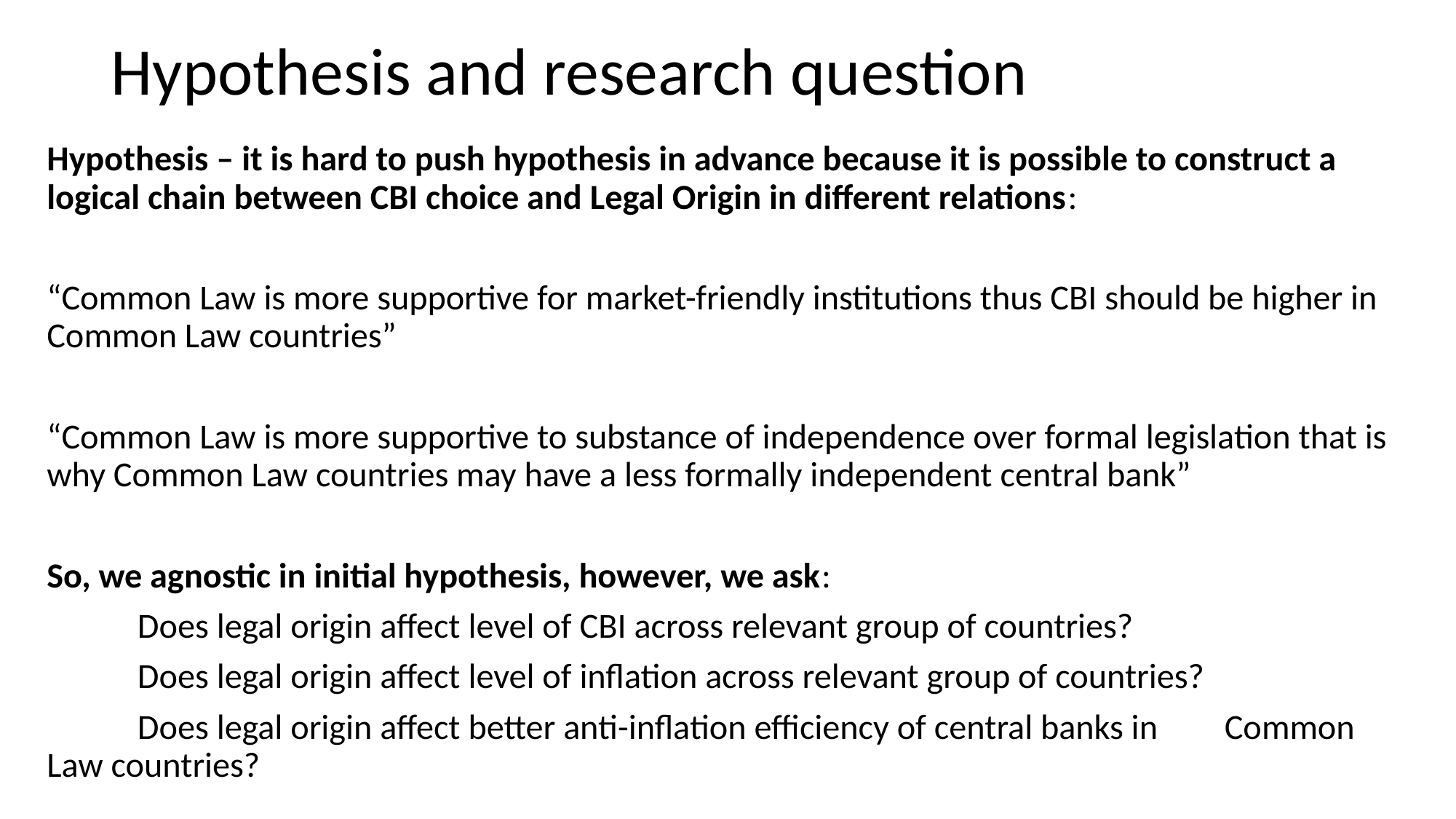

# Hypothesis and research question
Hypothesis – it is hard to push hypothesis in advance because it is possible to construct a logical chain between CBI choice and Legal Origin in different relations:

“Common Law is more supportive for market-friendly institutions thus CBI should be higher in Common Law countries”

“Common Law is more supportive to substance of independence over formal legislation that is why Common Law countries may have a less formally independent central bank”

So, we agnostic in initial hypothesis, however, we ask:
	Does legal origin affect level of CBI across relevant group of countries?
	Does legal origin affect level of inflation across relevant group of countries?
	Does legal origin affect better anti-inflation efficiency of central banks in 	Common Law countries?